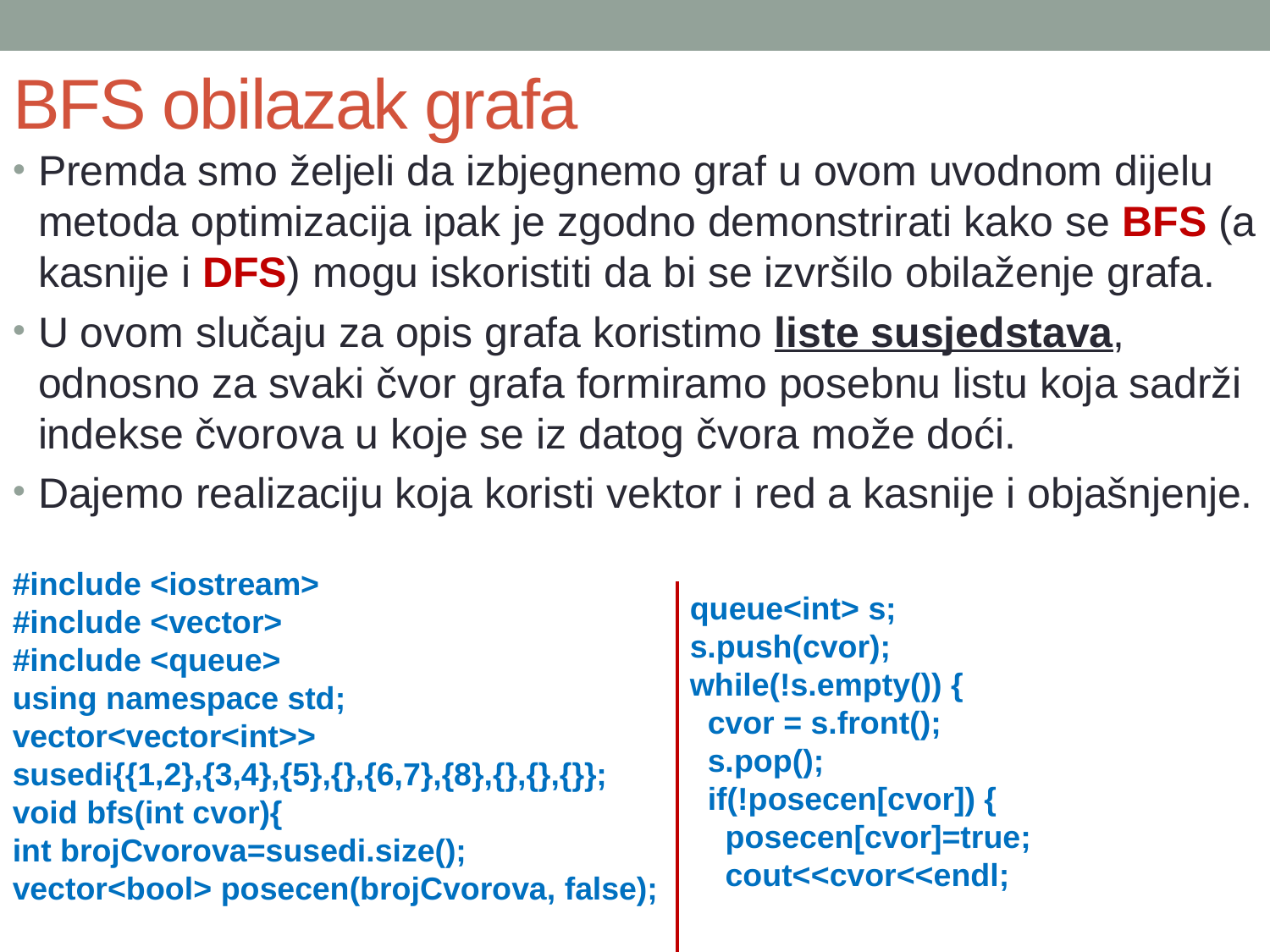

# BFS obilazak grafa
Premda smo željeli da izbjegnemo graf u ovom uvodnom dijelu metoda optimizacija ipak je zgodno demonstrirati kako se BFS (a kasnije i DFS) mogu iskoristiti da bi se izvršilo obilaženje grafa.
U ovom slučaju za opis grafa koristimo liste susjedstava, odnosno za svaki čvor grafa formiramo posebnu listu koja sadrži indekse čvorova u koje se iz datog čvora može doći.
Dajemo realizaciju koja koristi vektor i red a kasnije i objašnjenje.
#include <iostream>
#include <vector>
#include <queue>
using namespace std;
vector<vector<int>>
susedi{{1,2},{3,4},{5},{},{6,7},{8},{},{},{}};
void bfs(int cvor){
int brojCvorova=susedi.size();
vector<bool> posecen(brojCvorova, false);
queue<int> s;
s.push(cvor);
while(!s.empty()) {
  cvor = s.front();
  s.pop();
  if(!posecen[cvor]) {
    posecen[cvor]=true;
    cout<<cvor<<endl;